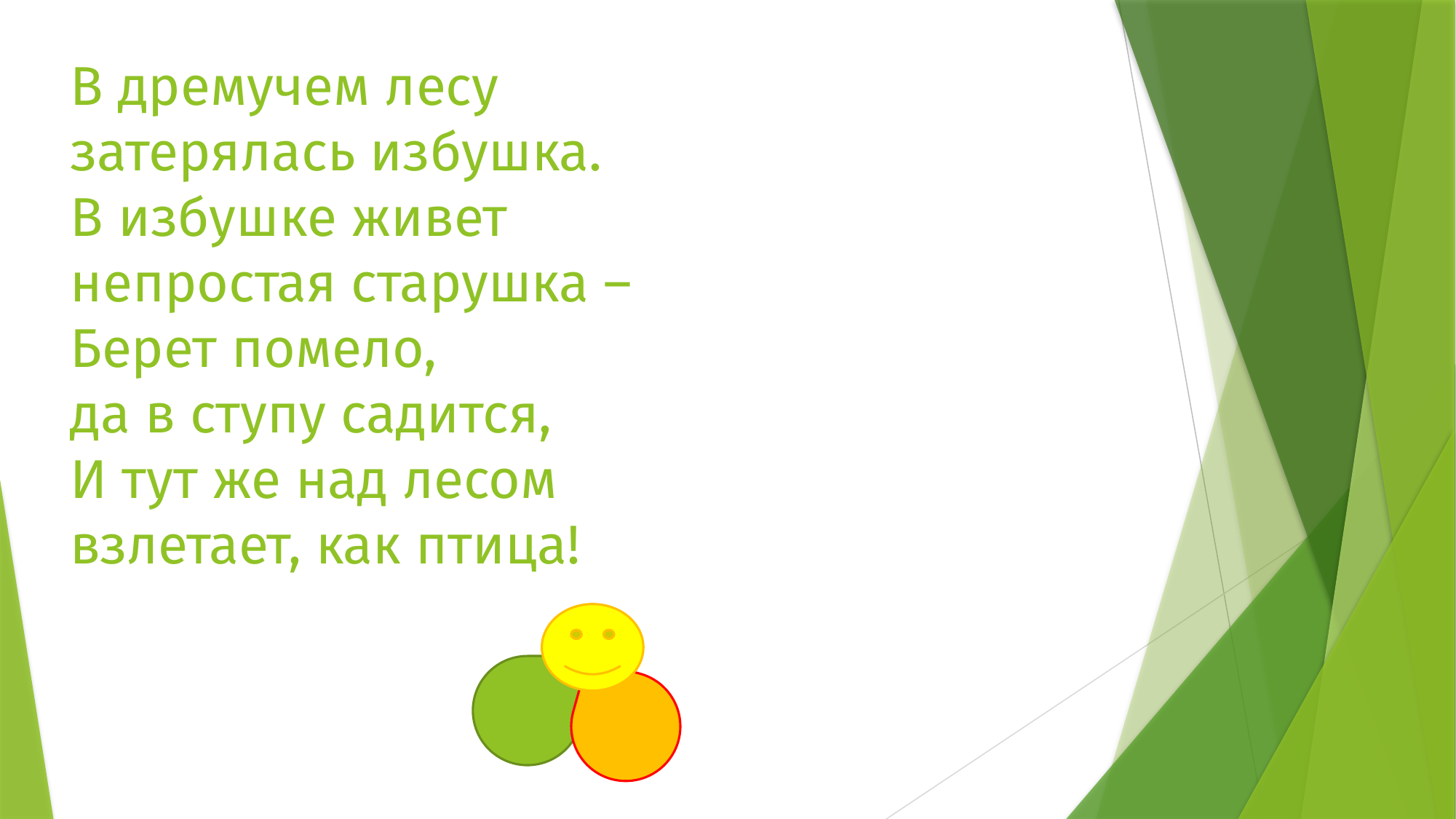

# В дремучем лесу затерялась избушка. В избушке живет непростая старушка – Берет помело, да в ступу садится, И тут же над лесом взлетает, как птица!